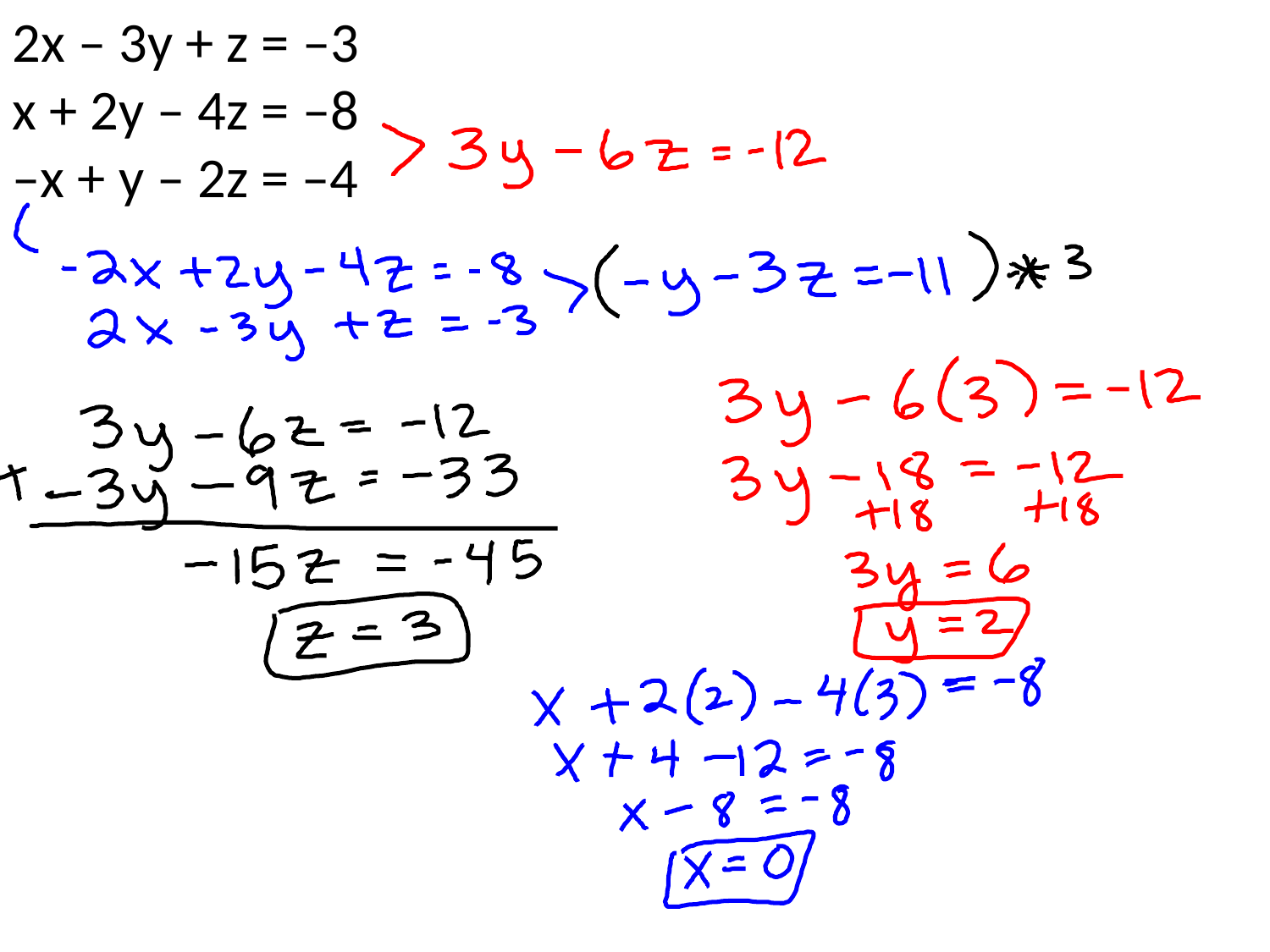

2x – 3y + z = –3
x + 2y – 4z = –8
–x + y – 2z = –4